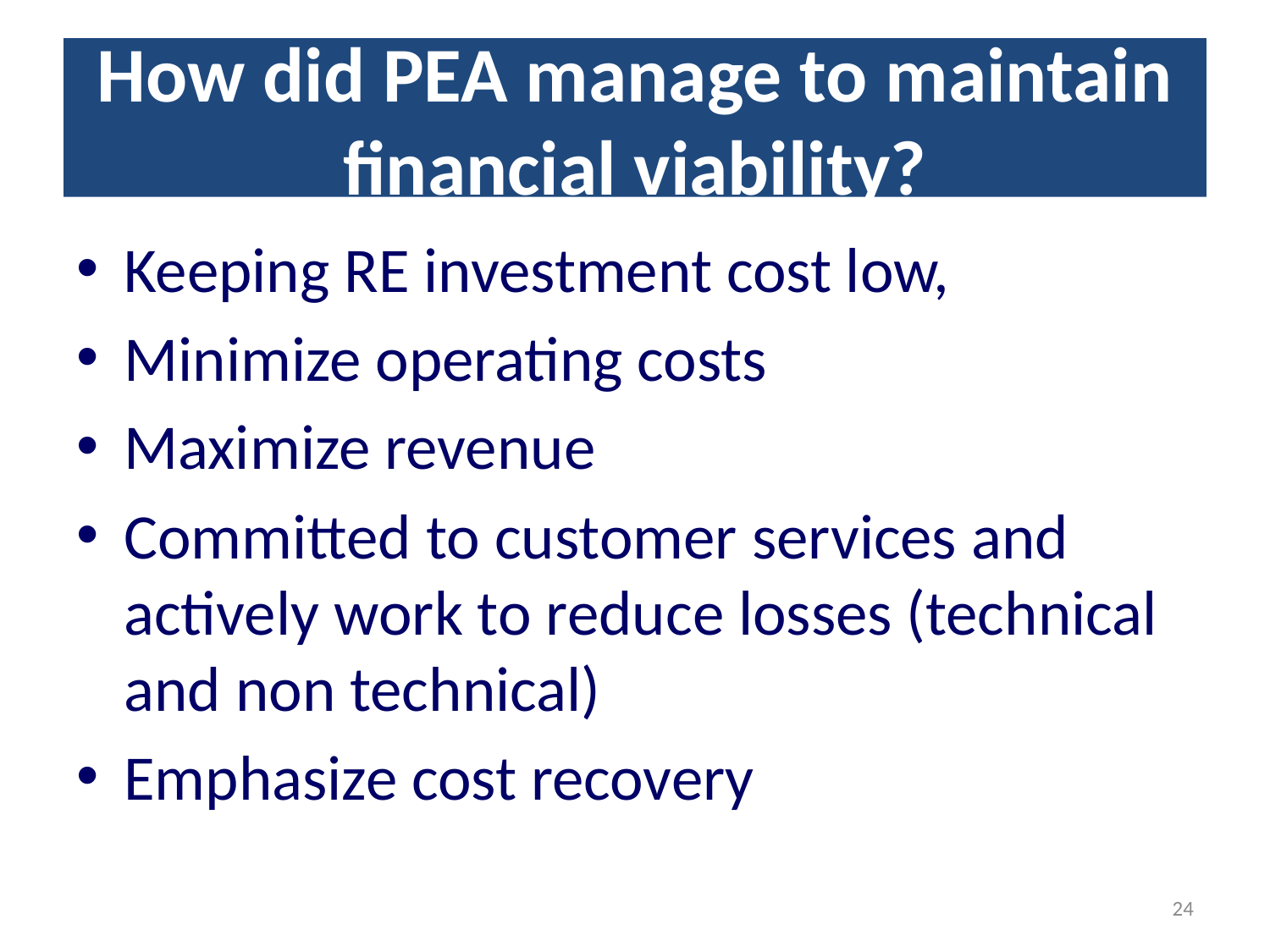

# How did PEA manage to maintain financial viability?
Keeping RE investment cost low,
Minimize operating costs
Maximize revenue
Committed to customer services and actively work to reduce losses (technical and non technical)
Emphasize cost recovery
24